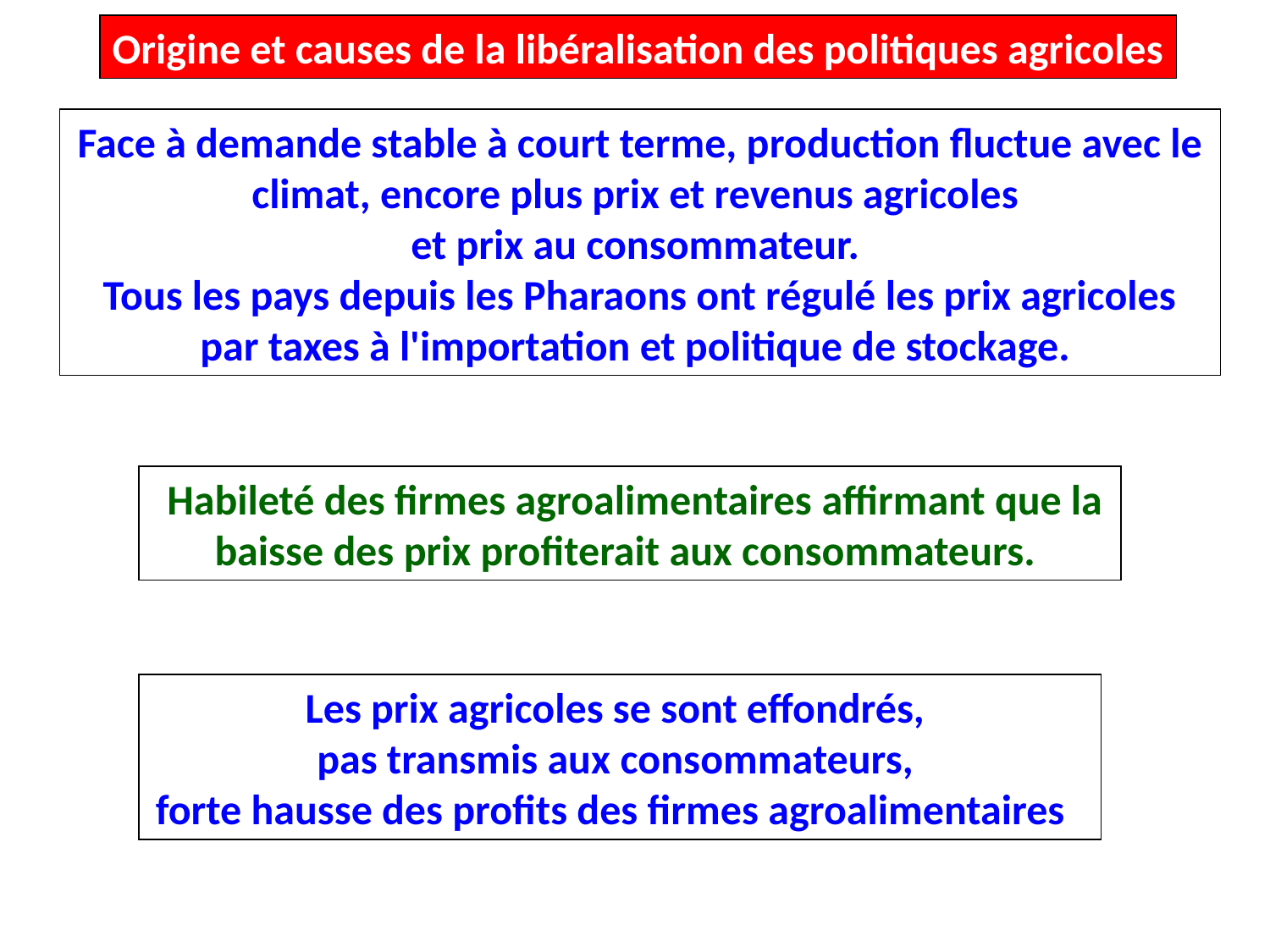

Origine et causes de la libéralisation des politiques agricoles
Face à demande stable à court terme, production fluctue avec le climat, encore plus prix et revenus agricoles
et prix au consommateur.
Tous les pays depuis les Pharaons ont régulé les prix agricoles par taxes à l'importation et politique de stockage.
 Habileté des firmes agroalimentaires affirmant que la baisse des prix profiterait aux consommateurs.
Les prix agricoles se sont effondrés,
pas transmis aux consommateurs,
forte hausse des profits des firmes agroalimentaires